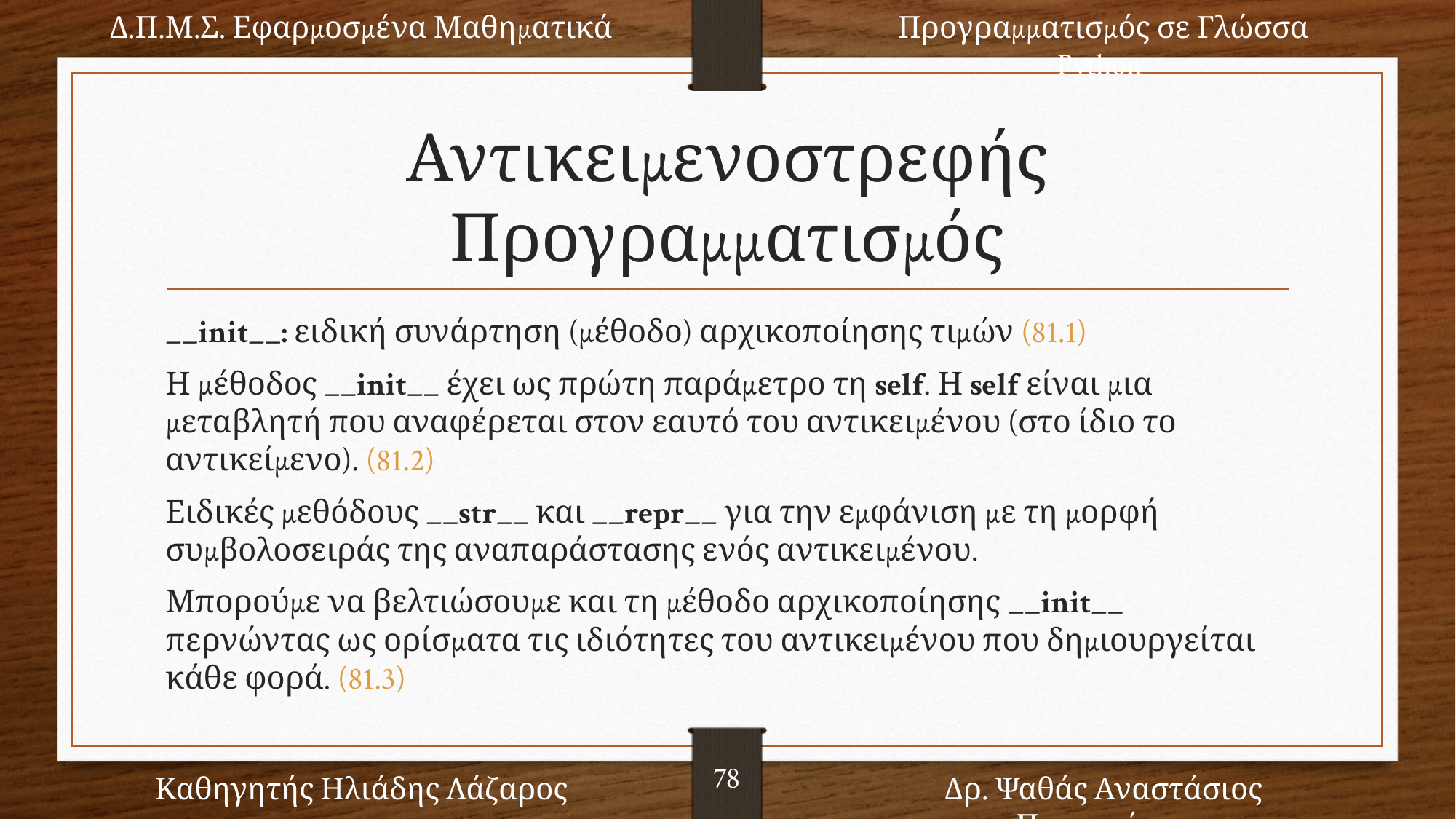

Δ.Π.Μ.Σ. Εφαρμοσμένα Μαθηματικά
Προγραμματισμός σε Γλώσσα Python
78
Καθηγητής Ηλιάδης Λάζαρος
Δρ. Ψαθάς Αναστάσιος Παναγιώτης
# Αντικειμενοστρεφής Προγραμματισμός
__init__: ειδική συνάρτηση (μέθοδο) αρχικοποίησης τιμών (81.1)
Η μέθοδος __init__ έχει ως πρώτη παράμετρο τη self. Η self είναι μια μεταβλητή που αναφέρεται στον εαυτό του αντικειμένου (στο ίδιο το αντικείμενο). (81.2)
Ειδικές μεθόδους __str__ και __repr__ για την εμφάνιση με τη μορφή συμβολοσειράς της αναπαράστασης ενός αντικειμένου.
Μπορούμε να βελτιώσουμε και τη μέθοδο αρχικοποίησης __init__ περνώντας ως ορίσματα τις ιδιότητες του αντικειμένου που δημιουργείται κάθε φορά. (81.3)